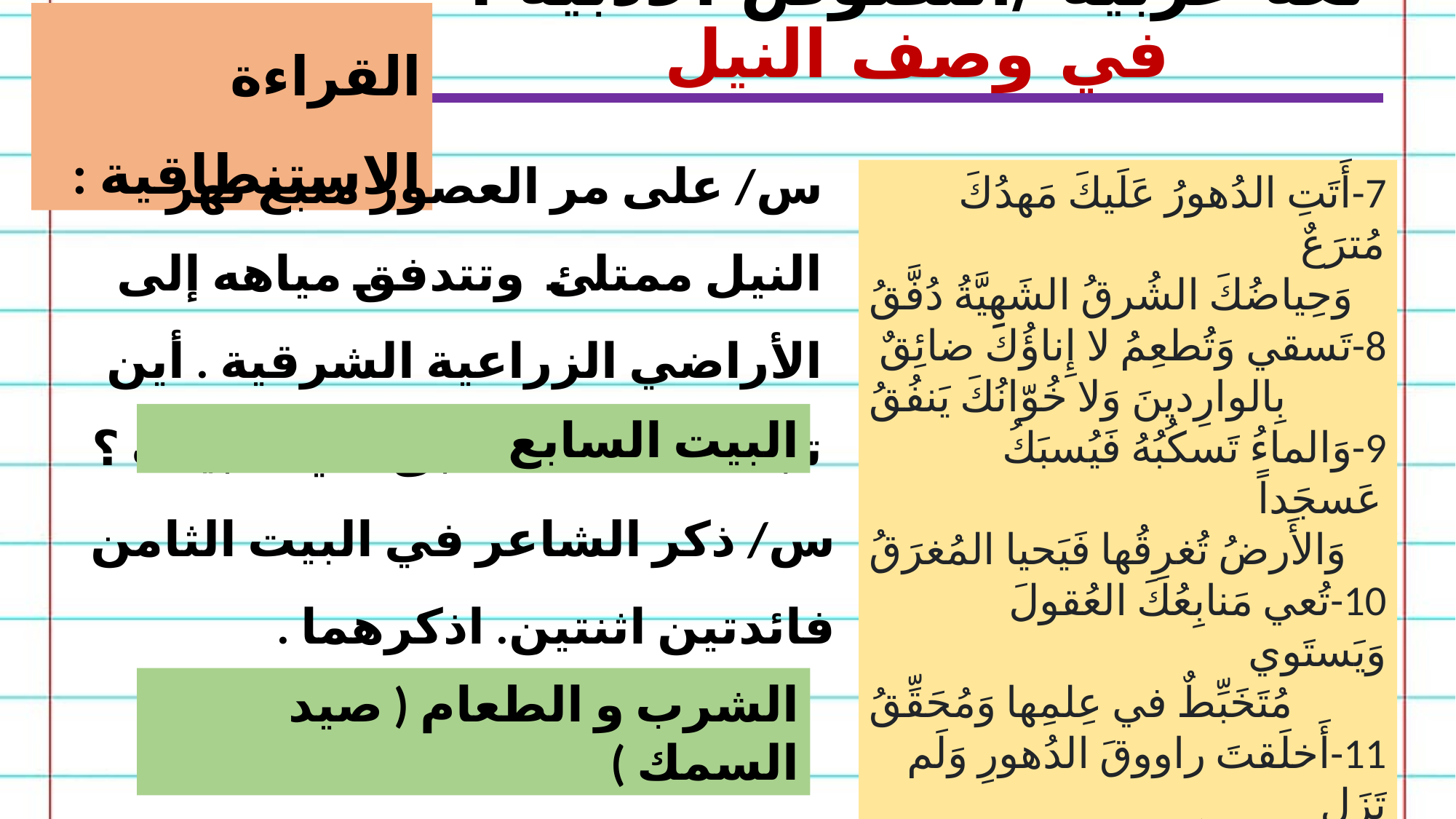

القراءة الاستنطاقية :
لغة عربية /النصوص الأدبية : في وصف النيل
س/ على مر العصور منبع نهر النيل ممتلئ  وتتدفق مياهه إلى الأراضي الزراعية الشرقية . أين تجد المعنى السابق في الأبيات ؟
7-أَتَتِ الدُهورُ عَلَيكَ مَهدُكَ مُترَعٌ
وَحِياضُكَ الشُرقُ الشَهِيَّةُ دُفَّقُ
8-تَسقي وَتُطعِمُ لا إِناؤُكَ ضائِقٌ
بِالوارِدينَ وَلا خُوّانُكَ يَنفُقُ
9-وَالماءُ تَسكُبُهُ فَيُسبَكُ عَسجَداً
وَالأَرضُ تُغرِقُها فَيَحيا المُغرَقُ
10-تُعي مَنابِعُكَ العُقولَ وَيَستَوي
مُتَخَبِّطٌ في عِلمِها وَمُحَقِّقُ
11-أَخلَقتَ راووقَ الدُهورِ وَلَم تَزَل
بِكَ حَمأَةٌ كَالمِسكِ لا تَتَرَوَّقُ
12-حَمراءُ في الأَحواضِ إِلّا أَنَّها
بَيضاءُ في عُنُقِ الثَرى تَتَأَلَّقُ
البيت السابع
س/ ذكر الشاعر في البيت الثامن فائدتين اثنتين. اذكرهما .
الشرب و الطعام ( صيد السمك )